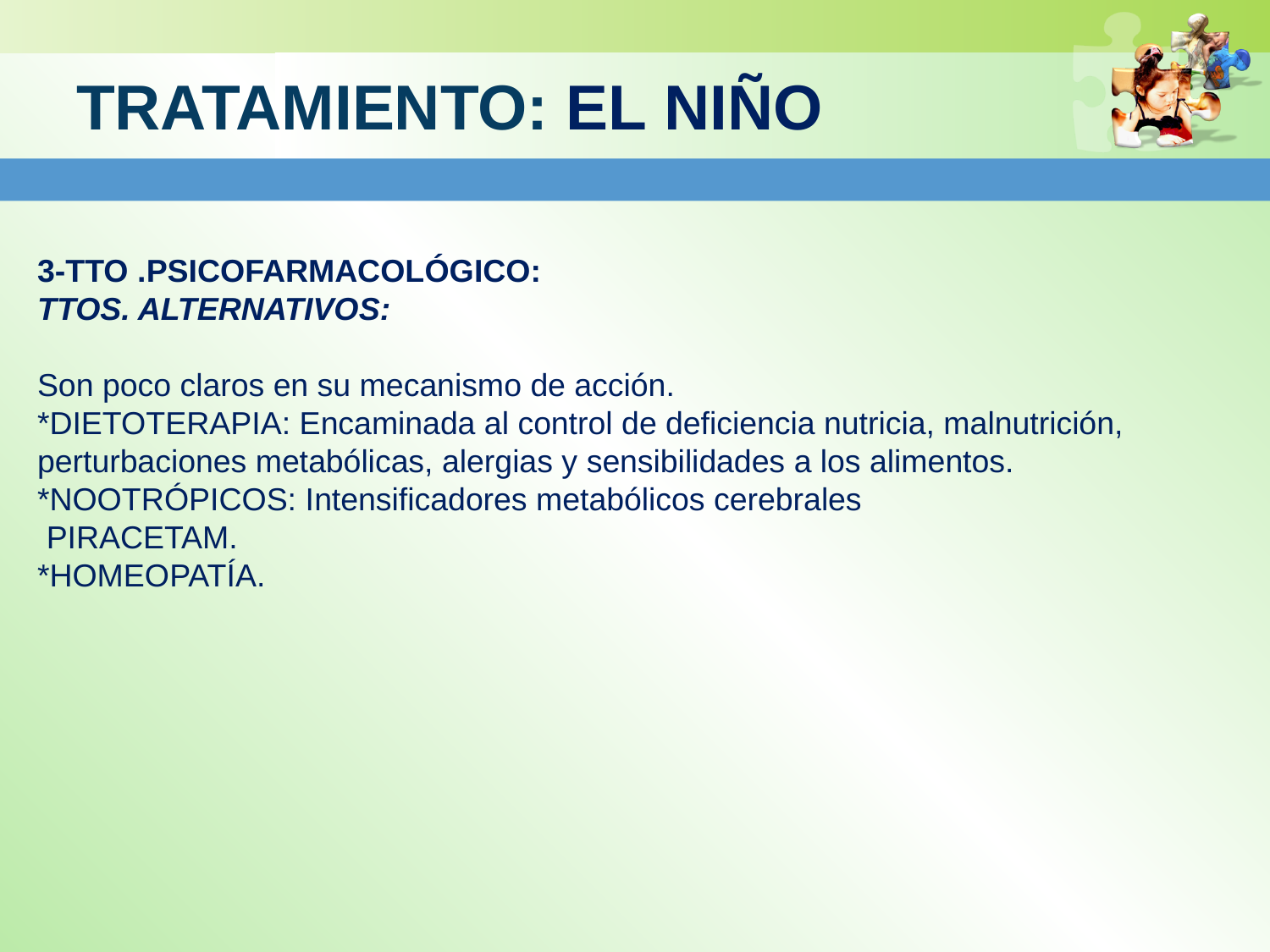

# TRATAMIENTO: EL NIÑO

3-TTO .PSICOFARMACOLÓGICO:
TTOS. ALTERNATIVOS:

Son poco claros en su mecanismo de acción.
*DIETOTERAPIA: Encaminada al control de deficiencia nutricia, malnutrición, perturbaciones metabólicas, alergias y sensibilidades a los alimentos.
*NOOTRÓPICOS: Intensificadores metabólicos cerebrales
 PIRACETAM.
*HOMEOPATÍA.